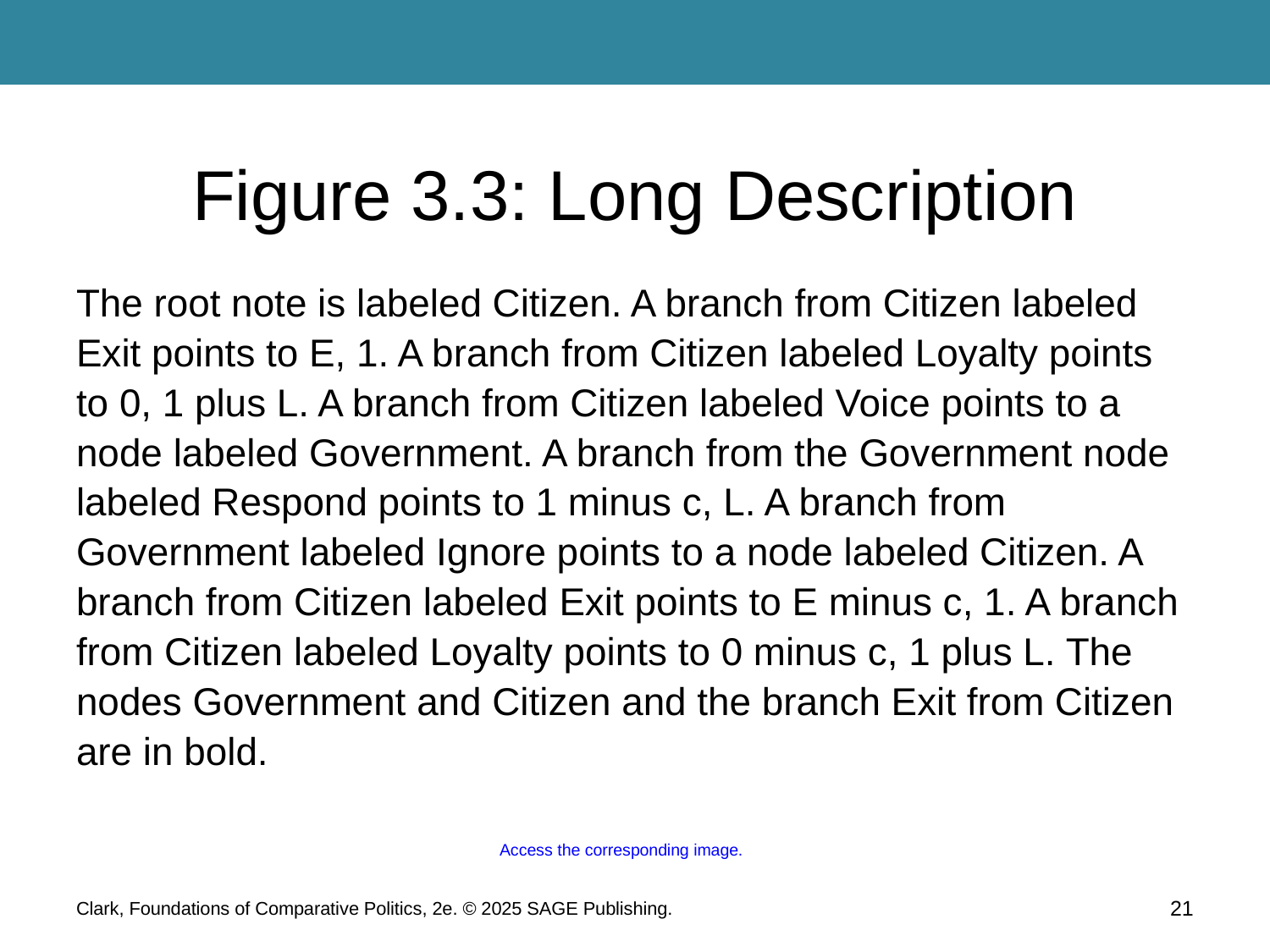

# Figure 3.3: Long Description
The root note is labeled Citizen. A branch from Citizen labeled Exit points to E, 1. A branch from Citizen labeled Loyalty points to 0, 1 plus L. A branch from Citizen labeled Voice points to a node labeled Government. A branch from the Government node labeled Respond points to 1 minus c, L. A branch from Government labeled Ignore points to a node labeled Citizen. A branch from Citizen labeled Exit points to E minus c, 1. A branch from Citizen labeled Loyalty points to 0 minus c, 1 plus L. The nodes Government and Citizen and the branch Exit from Citizen are in bold.
Access the corresponding image.
21
Clark, Foundations of Comparative Politics, 2e. © 2025 SAGE Publishing.